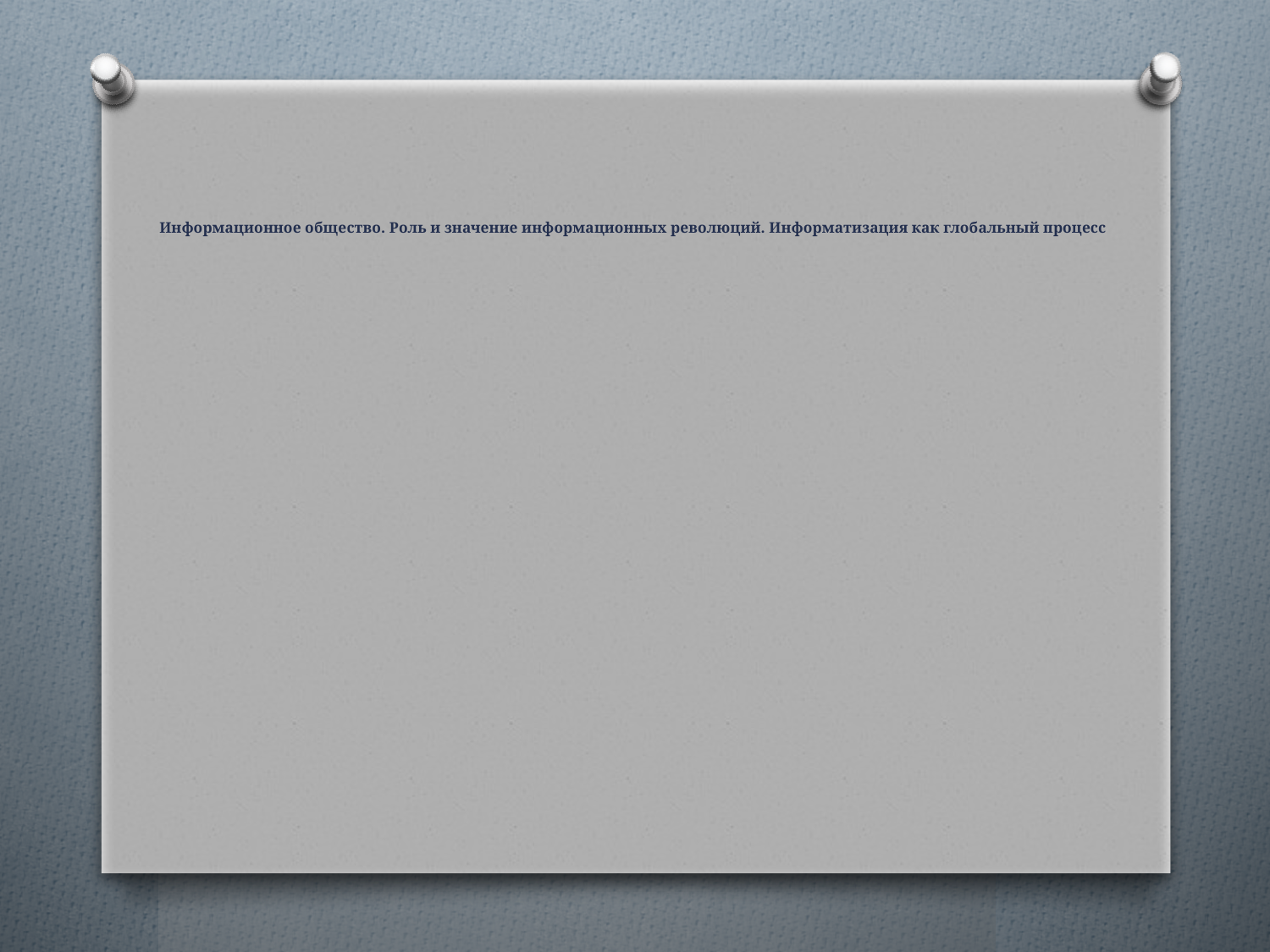

# Информационное общество. Роль и значение информационных революций. Информатизация как глобальный процесс